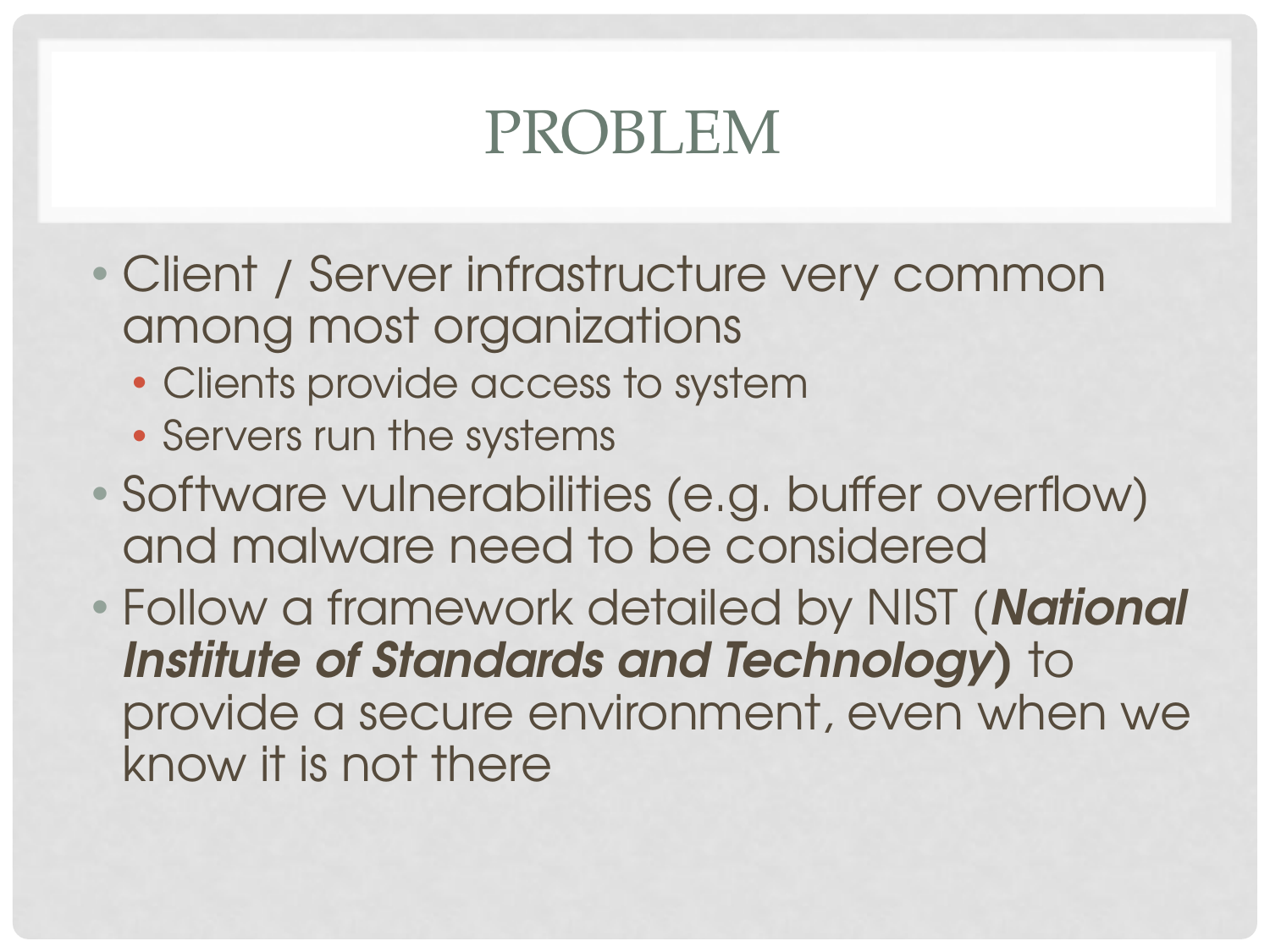

# Problem
Client / Server infrastructure very common among most organizations
Clients provide access to system
Servers run the systems
Software vulnerabilities (e.g. buffer overflow) and malware need to be considered
Follow a framework detailed by NIST (National Institute of Standards and Technology) to provide a secure environment, even when we know it is not there